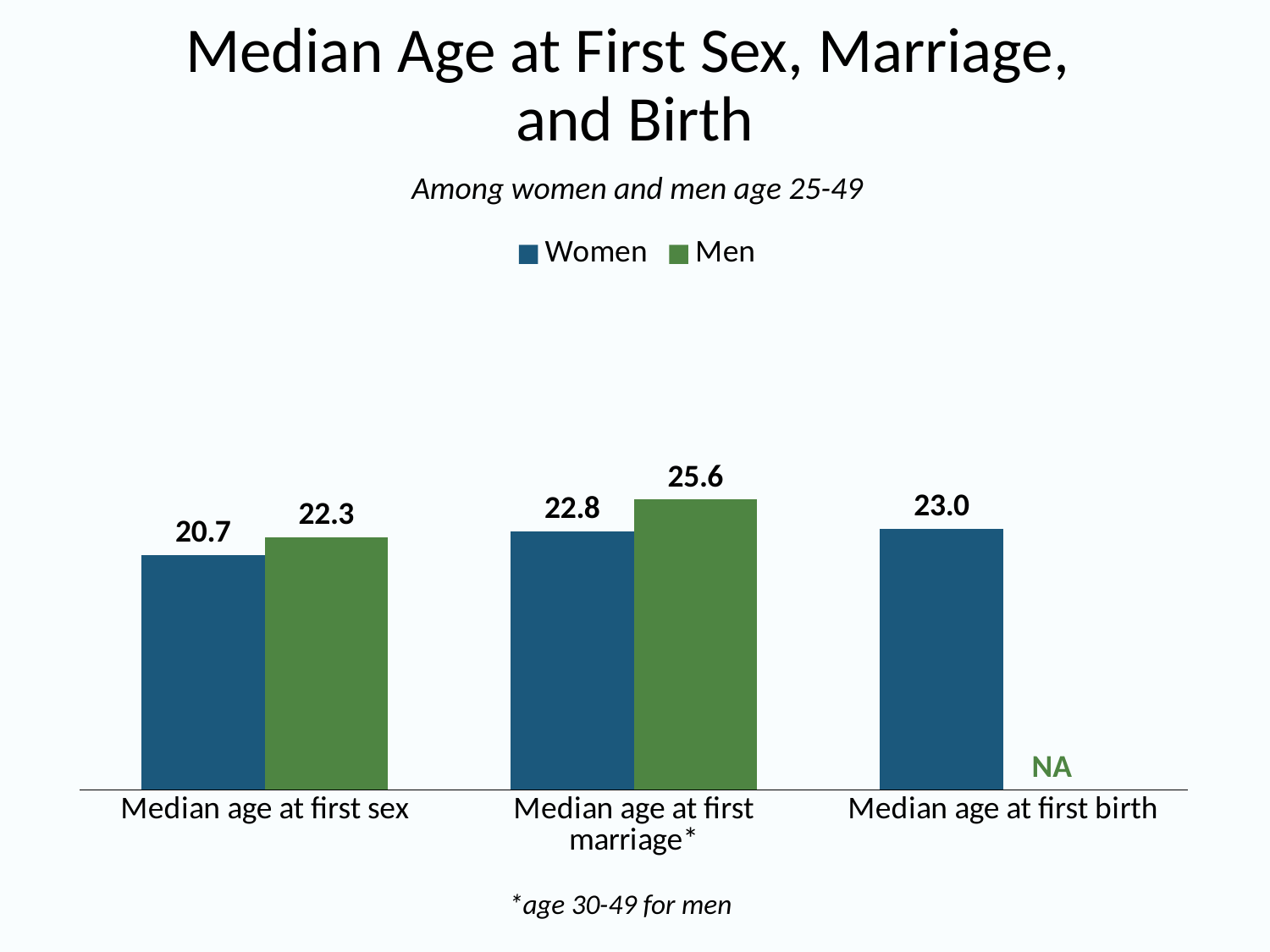

# Median Age at First Sex, Marriage, and Birth
Among women and men age 25-49

### Chart

| Category | Women | Men |
|---|---|---|
| Median age at first sex | 20.7 | 22.3 |
| Median age at first marriage* | 22.8 | 25.6 |
| Median age at first birth | 23.0 | None |
NA
*age 30-49 for men